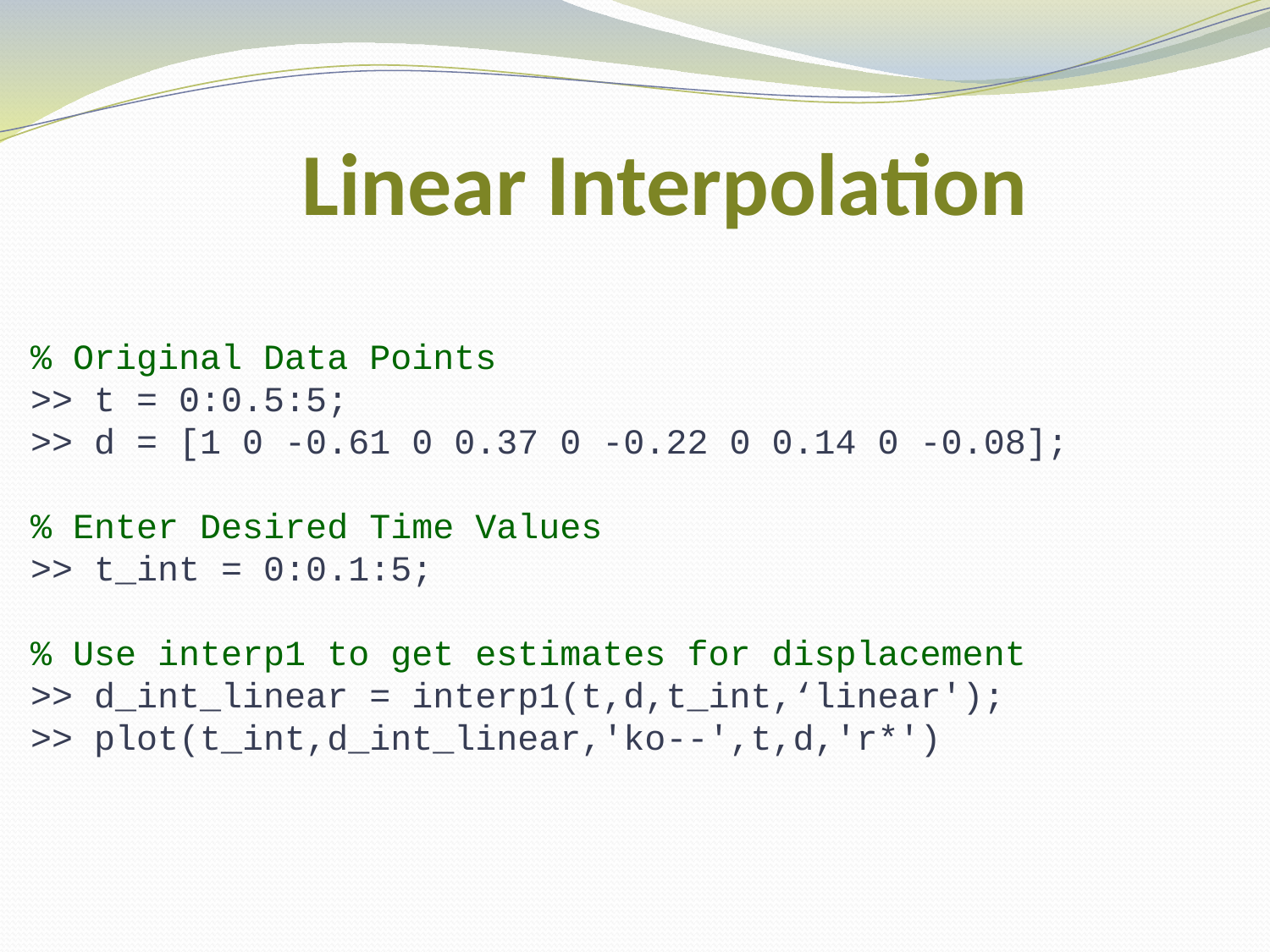

# Linear Interpolation
% Original Data Points
>> t = 0:0.5:5;
>> d = [1 0 -0.61 0 0.37 0 -0.22 0 0.14 0 -0.08];

% Enter Desired Time Values
>> t_int = 0:0.1:5;

% Use interp1 to get estimates for displacement
>> d_int_linear = interp1(t,d,t_int,‘linear');
>> plot(t_int,d_int_linear,'ko--',t,d,'r*')